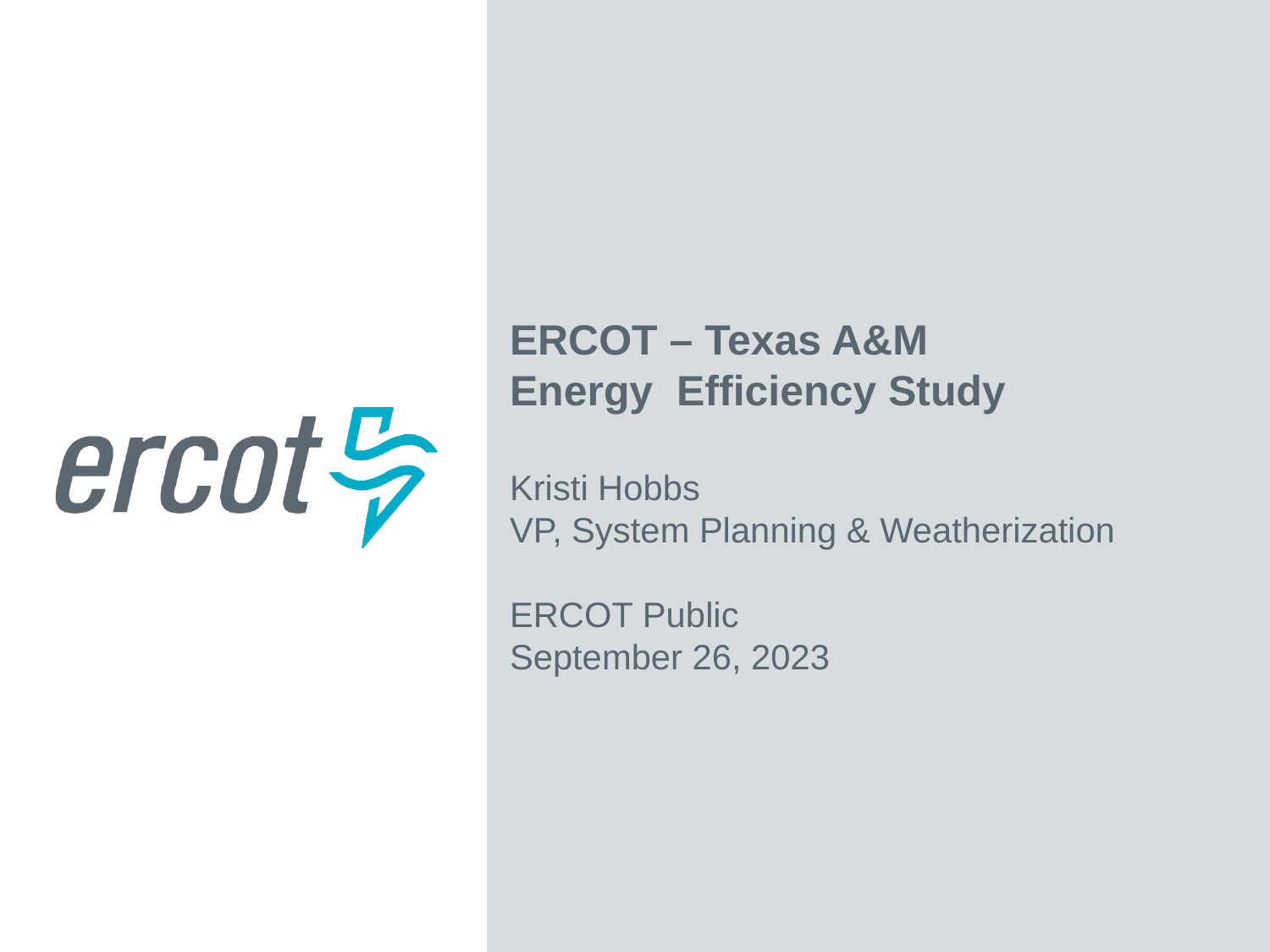

ERCOT – Texas A&M
Energy  Efficiency Study

Kristi Hobbs
VP, System Planning & Weatherization

ERCOT Public
September 26, 2023